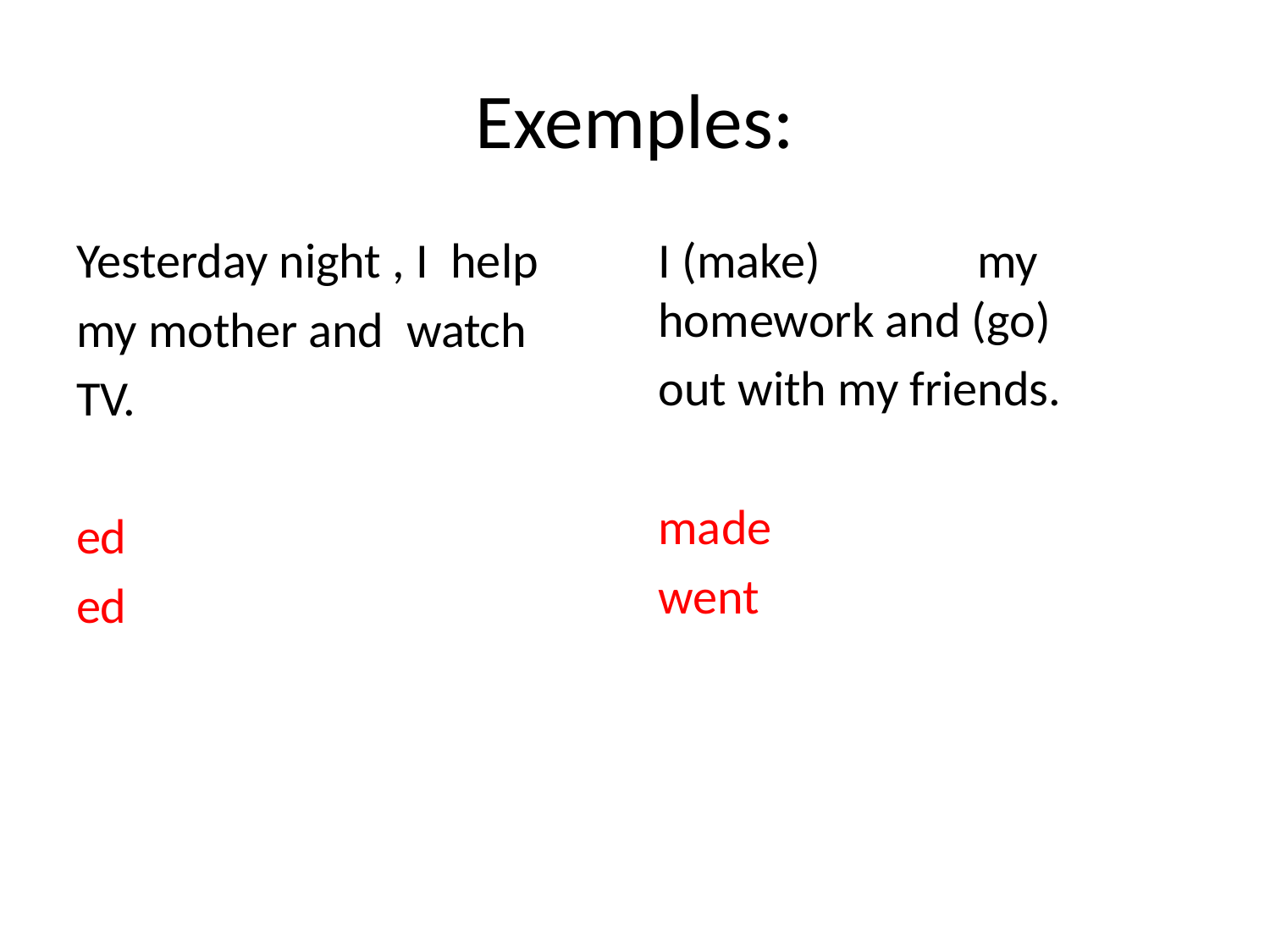

# Exemples:
Yesterday night , I  help
my mother and  watch
TV.

ed
ed
I (make)              my homework and (go)
out with my friends.

made
went